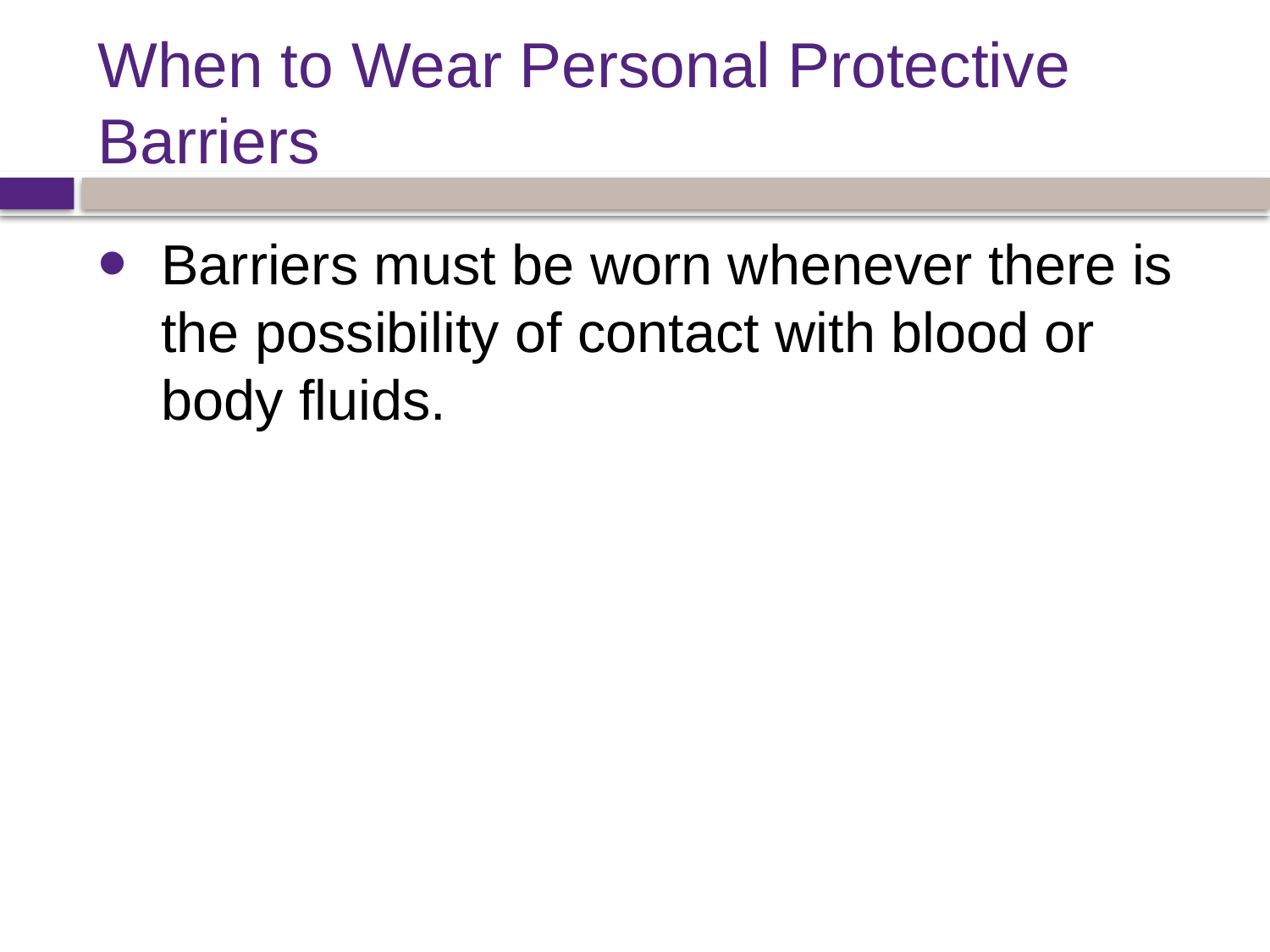

# When to Wear Personal Protective Barriers
Barriers must be worn whenever there is the possibility of contact with blood or body fluids.